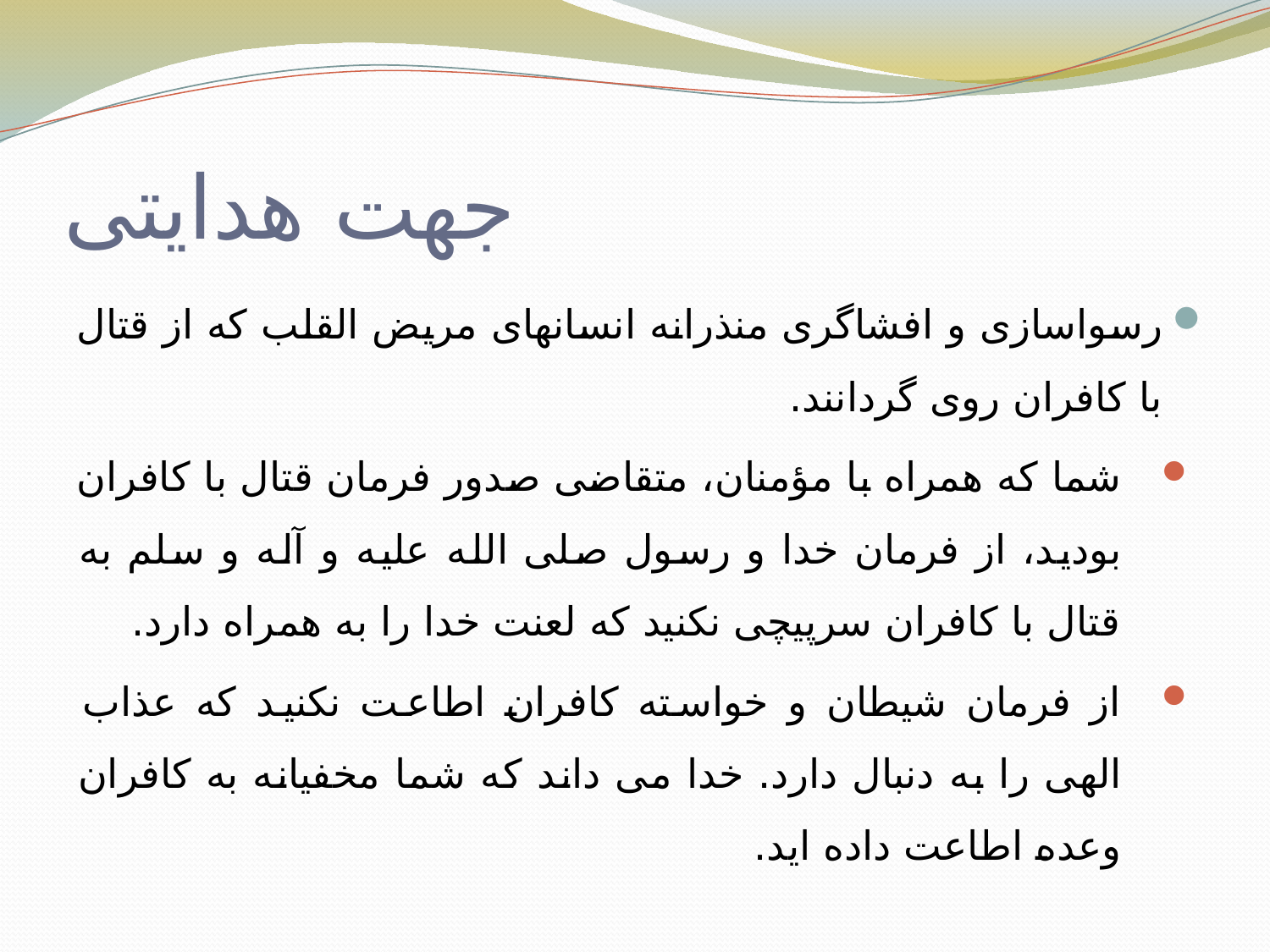

# جهت هدایتی
رسواسازی و افشاگری منذرانه انسانهای مریض القلب که از قتال با کافران روی گردانند.
شما که همراه با مؤمنان، متقاضی صدور فرمان قتال با کافران بودید، از فرمان خدا و رسول صلی الله علیه و آله و سلم به قتال با کافران سرپیچی نکنید که لعنت خدا را به همراه دارد.
از فرمان شیطان و خواسته کافران اطاعت نکنید که عذاب الهی را به دنبال دارد. خدا می داند که شما مخفیانه به کافران وعده اطاعت داده اید.